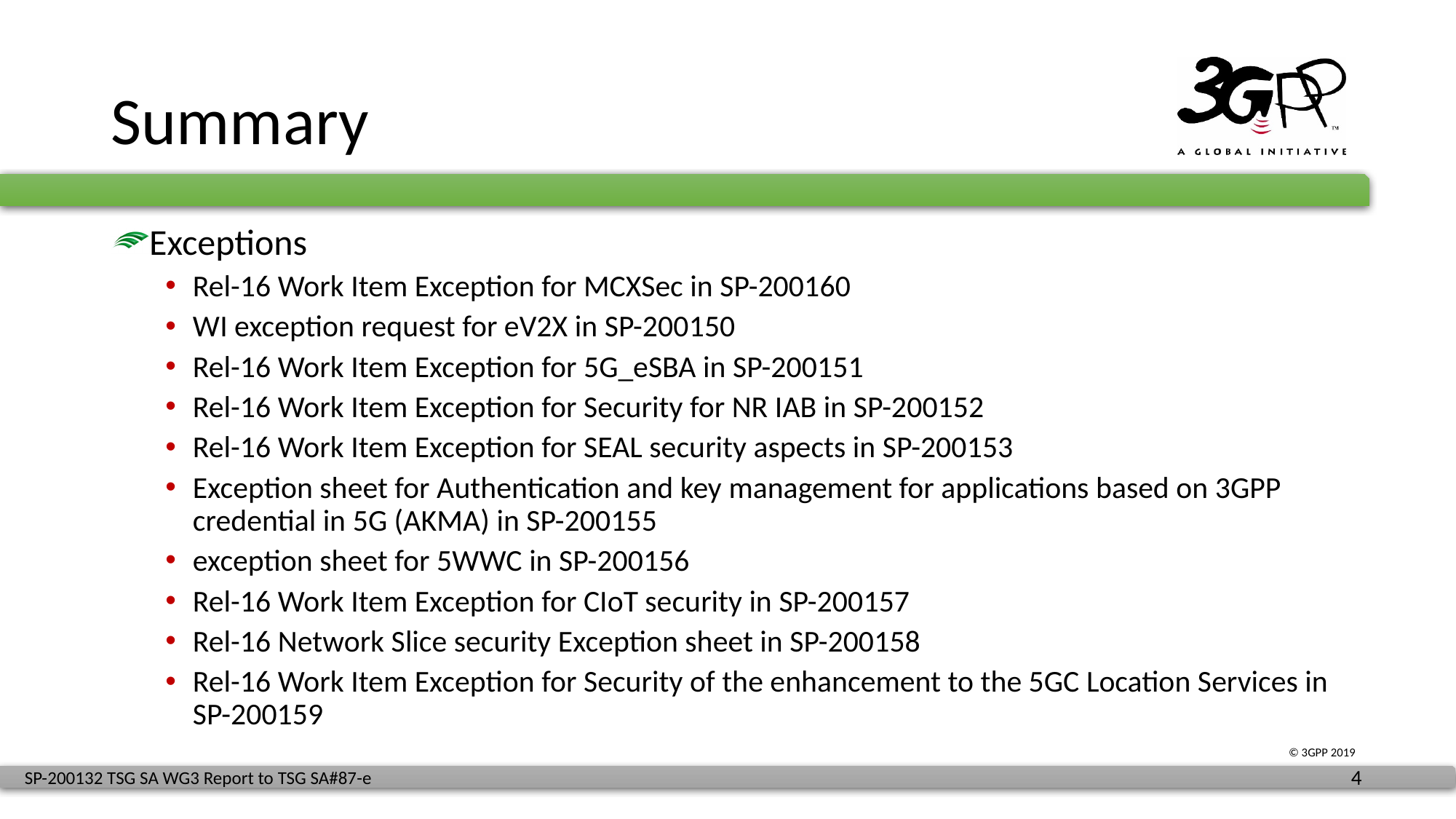

# Summary
Exceptions
Rel-16 Work Item Exception for MCXSec in SP-200160
WI exception request for eV2X in SP-200150
Rel-16 Work Item Exception for 5G_eSBA in SP-200151
Rel-16 Work Item Exception for Security for NR IAB in SP-200152
Rel-16 Work Item Exception for SEAL security aspects in SP-200153
Exception sheet for Authentication and key management for applications based on 3GPP credential in 5G (AKMA) in SP-200155
exception sheet for 5WWC in SP-200156
Rel-16 Work Item Exception for CIoT security in SP-200157
Rel-16 Network Slice security Exception sheet in SP-200158
Rel-16 Work Item Exception for Security of the enhancement to the 5GC Location Services in SP-200159